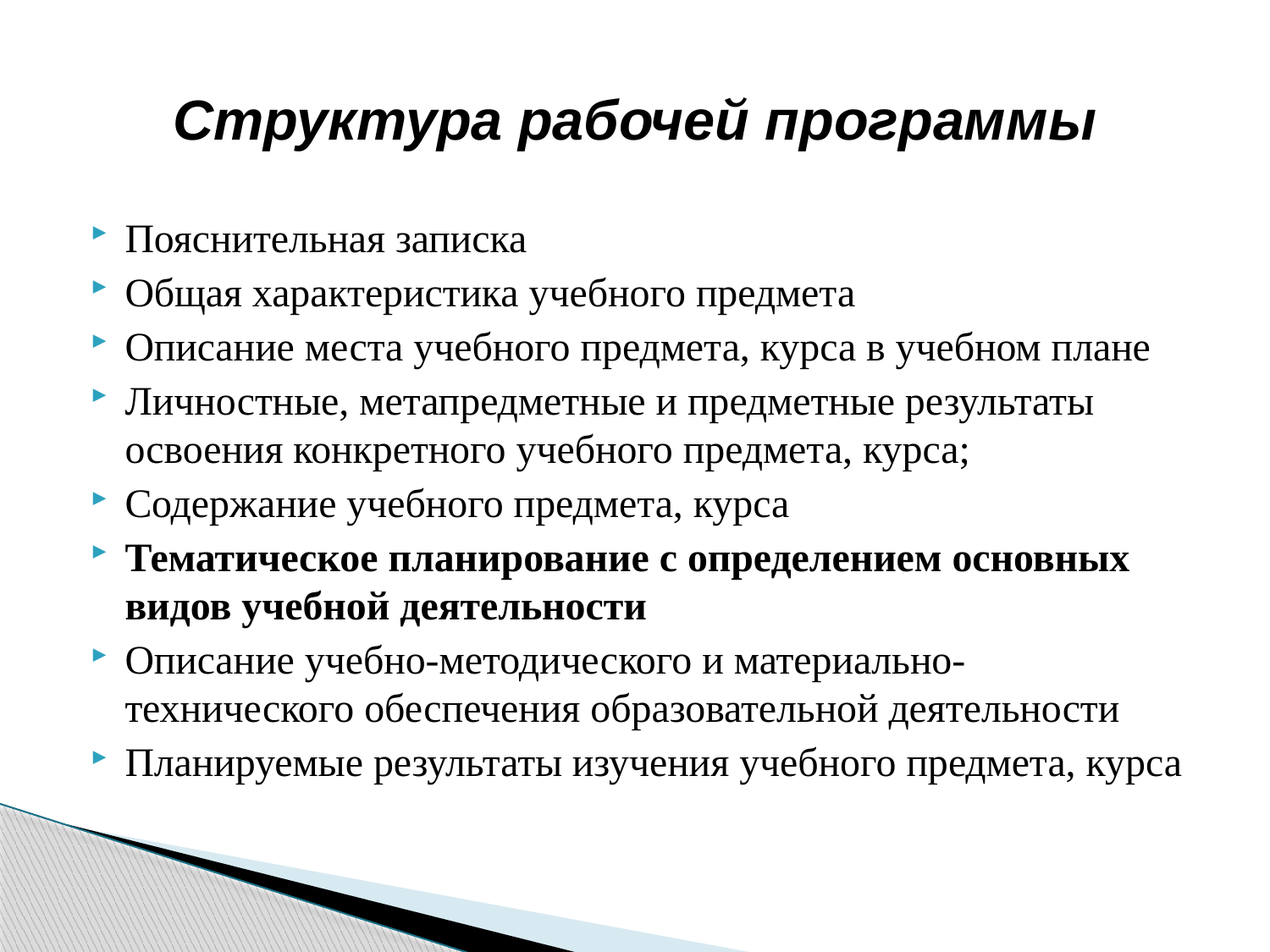

# Структура рабочей программы
Пояснительная записка
Общая характеристика учебного предмета
Описание места учебного предмета, курса в учебном плане
Личностные, метапредметные и предметные результаты освоения конкретного учебного предмета, курса;
Содержание учебного предмета, курса
Тематическое планирование с определением основных видов учебной деятельности
Описание учебно-методического и материально-технического обеспечения образовательной деятельности
Планируемые результаты изучения учебного предмета, курса